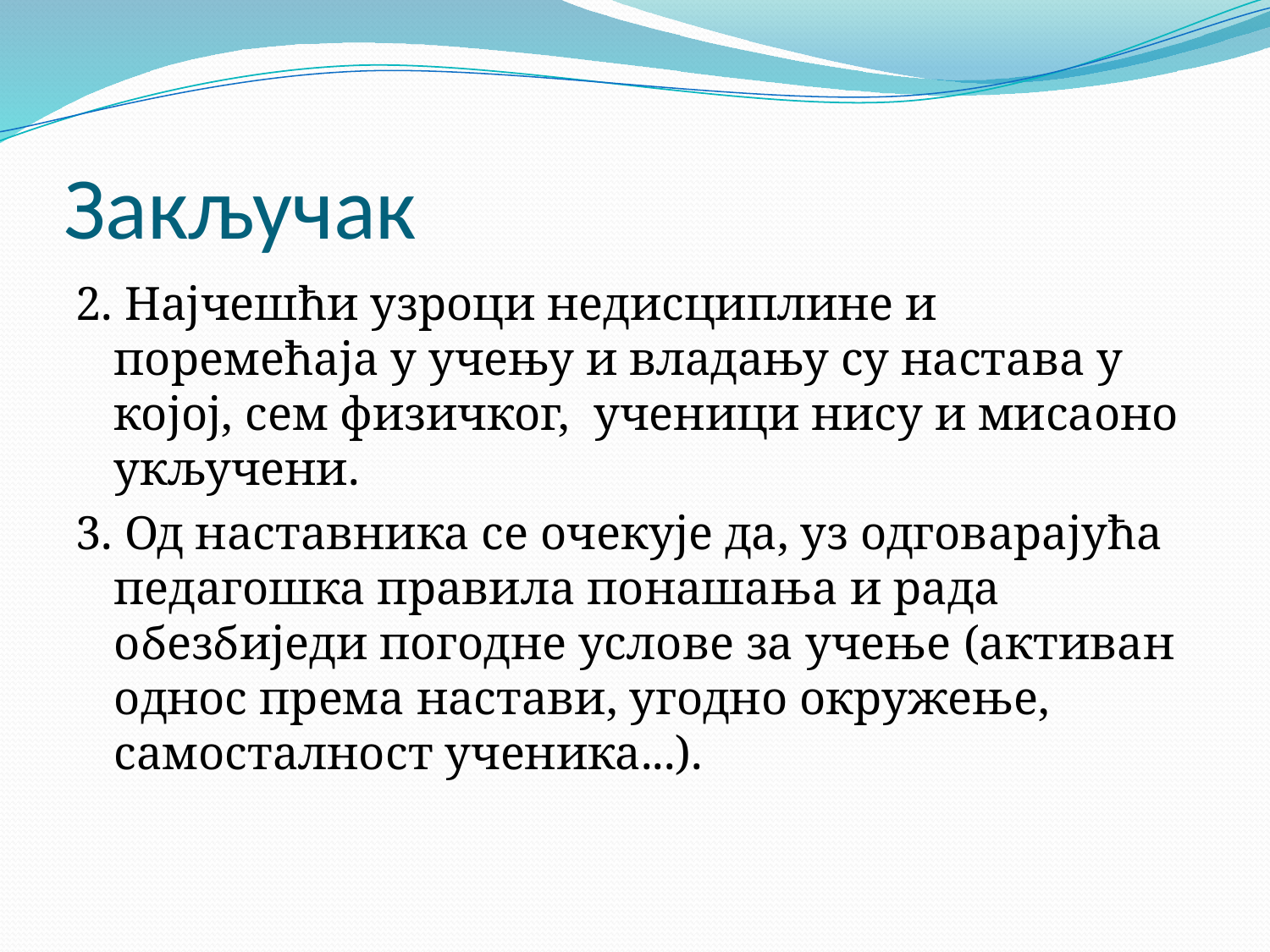

# Закључак
2. Најчешћи узроци недисциплине и поремећаја у учењу и владању су настава у којој, сем физичког,  ученици нису и мисаоно укључени.
3. Од наставника се очекује да, уз одговарајућа педагошка правила понашања и рада обезбиједи погодне услове за учење (активан однос према настави, угодно окружење, самосталност ученика...).